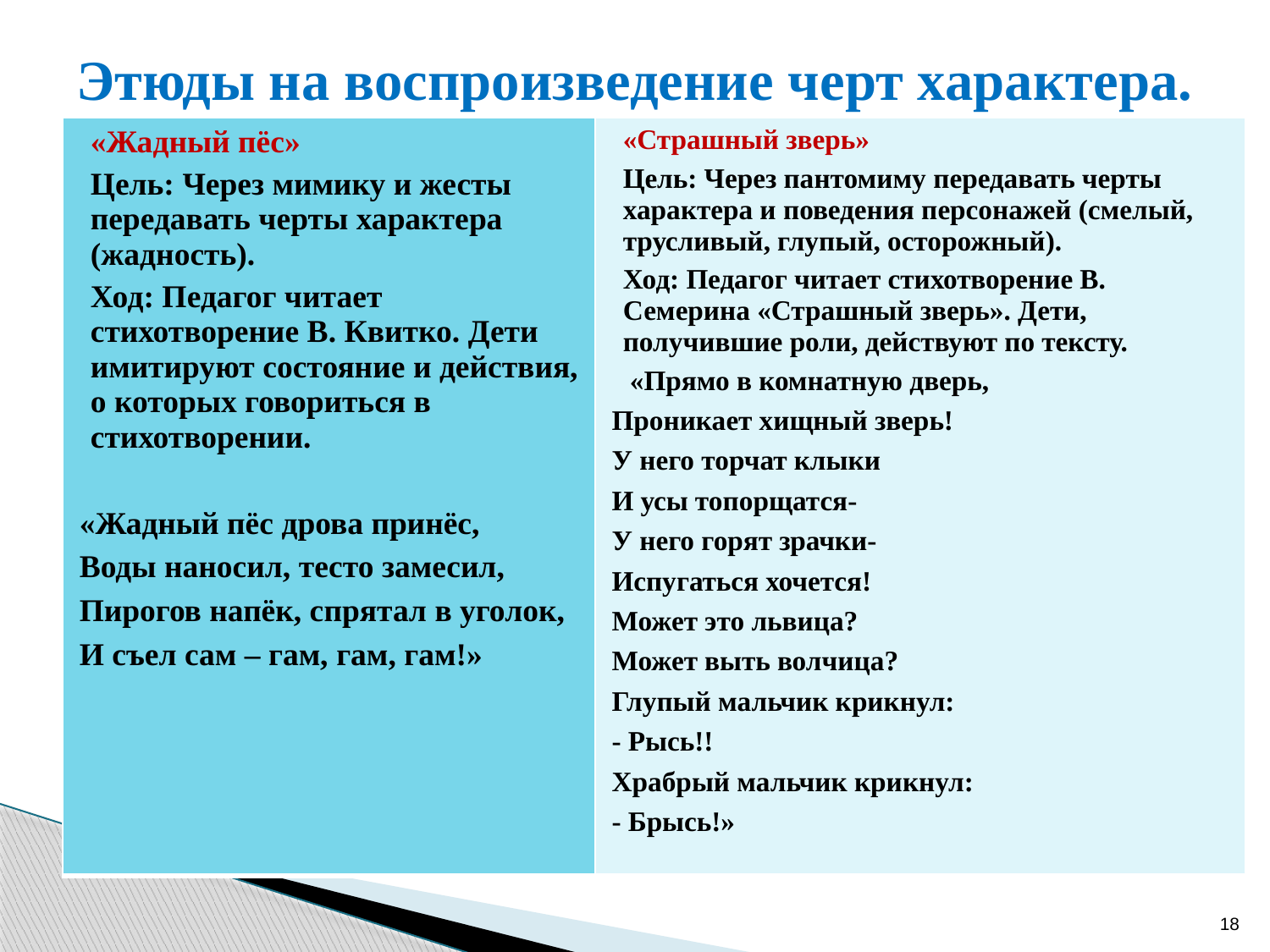

# Этюды на воспроизведение черт характера.
| «Жадный пёс» Цель: Через мимику и жесты передавать черты характера (жадность). Ход: Педагог читает стихотворение В. Квитко. Дети имитируют состояние и действия, о которых говориться в стихотворении. «Жадный пёс дрова принёс, Воды наносил, тесто замесил, Пирогов напёк, спрятал в уголок, И съел сам – гам, гам, гам!» | «Страшный зверь» Цель: Через пантомиму передавать черты характера и поведения персонажей (смелый, трусливый, глупый, осторожный). Ход: Педагог читает стихотворение В. Семерина «Страшный зверь». Дети, получившие роли, действуют по тексту.  «Прямо в комнатную дверь, Проникает хищный зверь! У него торчат клыки И усы топорщатся- У него горят зрачки- Испугаться хочется! Может это львица? Может выть волчица? Глупый мальчик крикнул: - Рысь!! Храбрый мальчик крикнул: - Брысь!» |
| --- | --- |

18